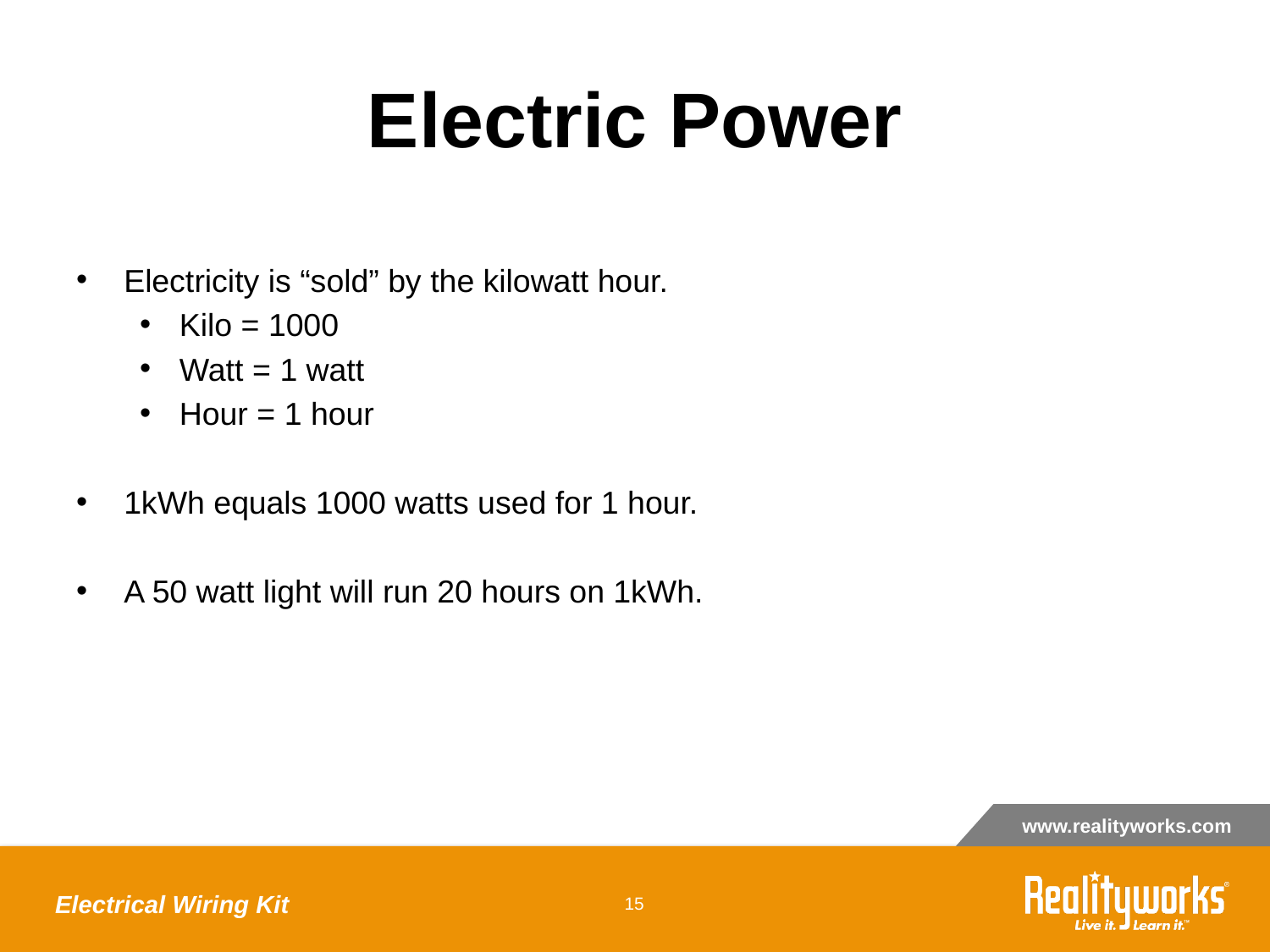

# Electric Power
Electricity is “sold” by the kilowatt hour.
Kilo = 1000
Watt = 1 watt
Hour = 1 hour

1kWh equals 1000 watts used for 1 hour.

A 50 watt light will run 20 hours on 1kWh.
Electrical Wiring Kit
15